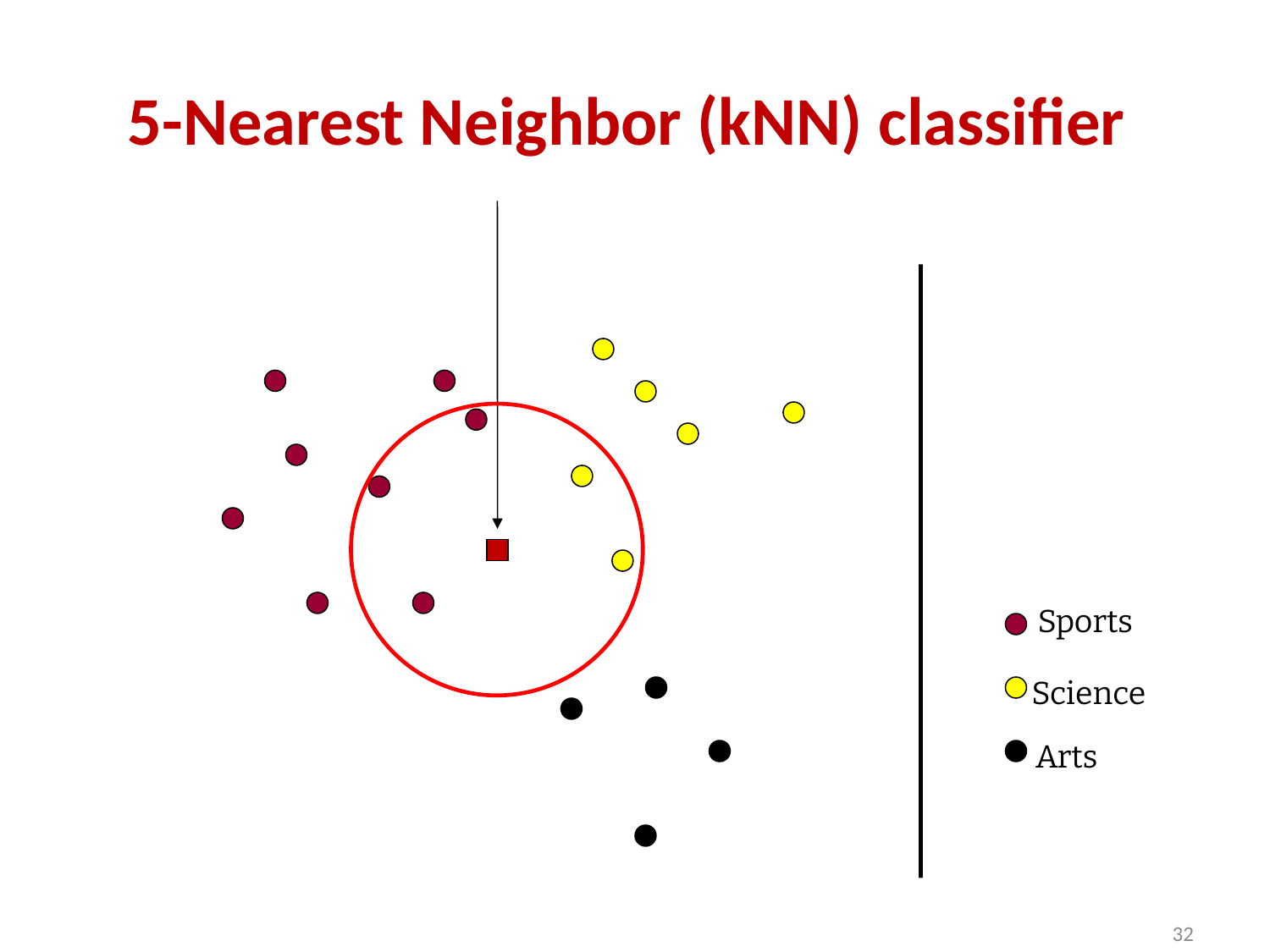

# 5-Nearest Neighbor (kNN) classifier

Sports

Science

Arts

32